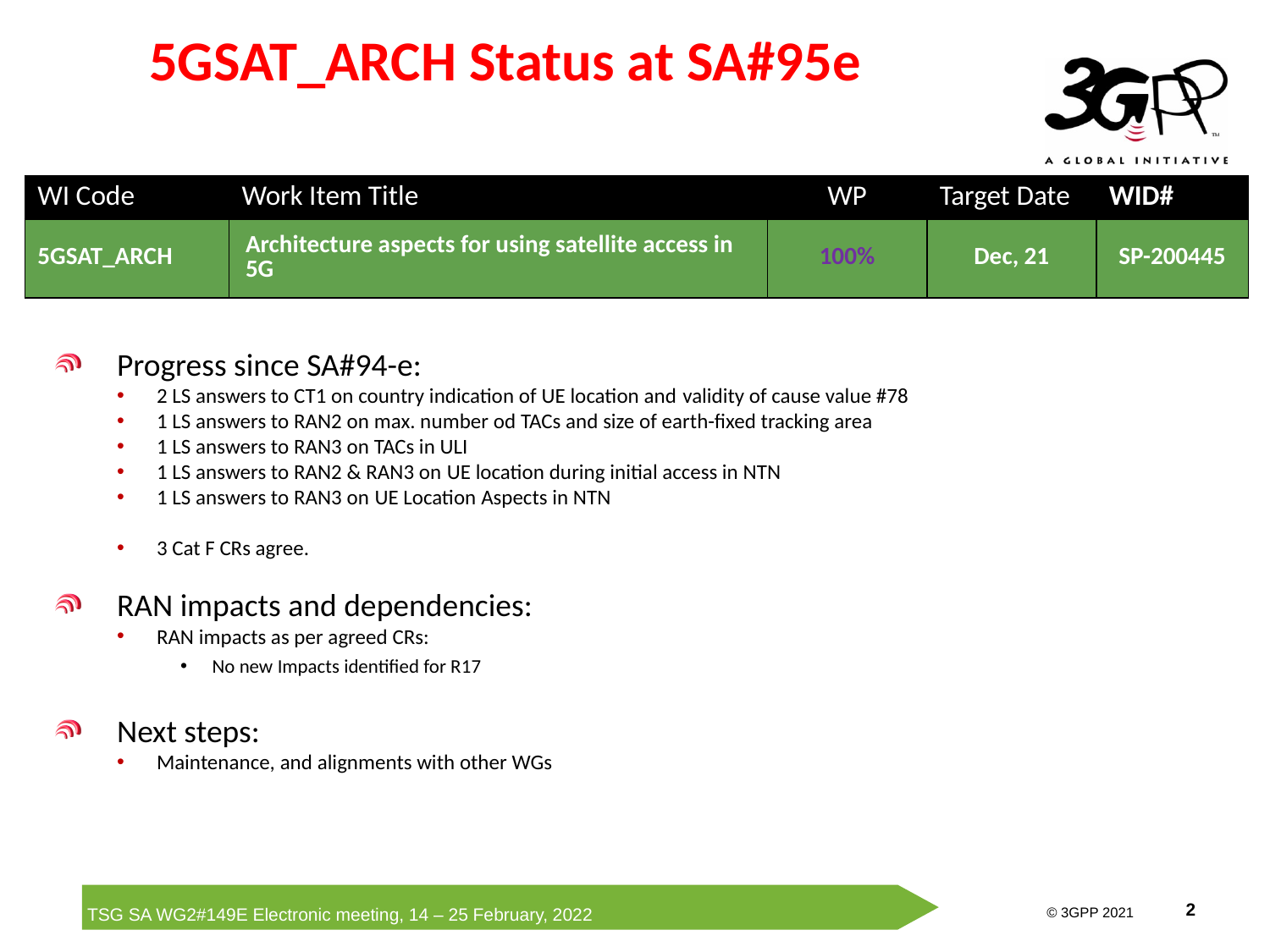

# 5GSAT_ARCH Status at SA#95e
| WI Code | Work Item Title | WP | Target Date | WID# |
| --- | --- | --- | --- | --- |
| 5GSAT\_ARCH | Architecture aspects for using satellite access in 5G | 100% | Dec, 21 | SP-200445 |
Progress since SA#94-e:
2 LS answers to CT1 on country indication of UE location and validity of cause value #78
1 LS answers to RAN2 on max. number od TACs and size of earth-fixed tracking area
1 LS answers to RAN3 on TACs in ULI
1 LS answers to RAN2 & RAN3 on UE location during initial access in NTN
1 LS answers to RAN3 on UE Location Aspects in NTN

3 Cat F CRs agree.

RAN impacts and dependencies:
RAN impacts as per agreed CRs:
No new Impacts identified for R17

Next steps:
Maintenance, and alignments with other WGs